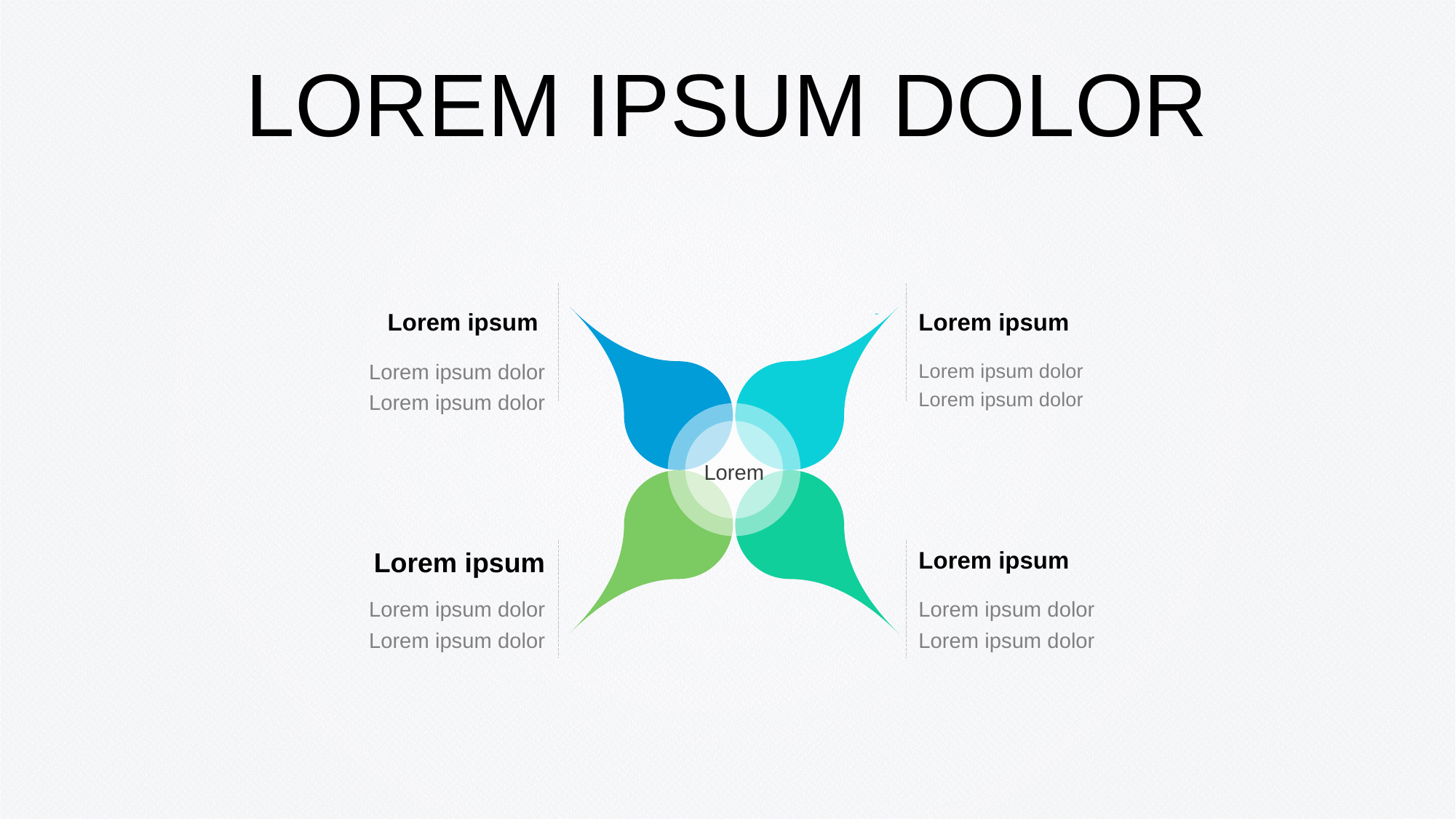

# LOREM IPSUM DOLOR
Lorem ipsum
Lorem ipsum

Lorem ipsum dolor
Lorem ipsum dolor
Lorem ipsum dolor
Lorem ipsum dolor

Lorem

Lorem ipsum
Lorem ipsum
Lorem ipsum dolor
Lorem ipsum dolor
Lorem ipsum dolor
Lorem ipsum dolor